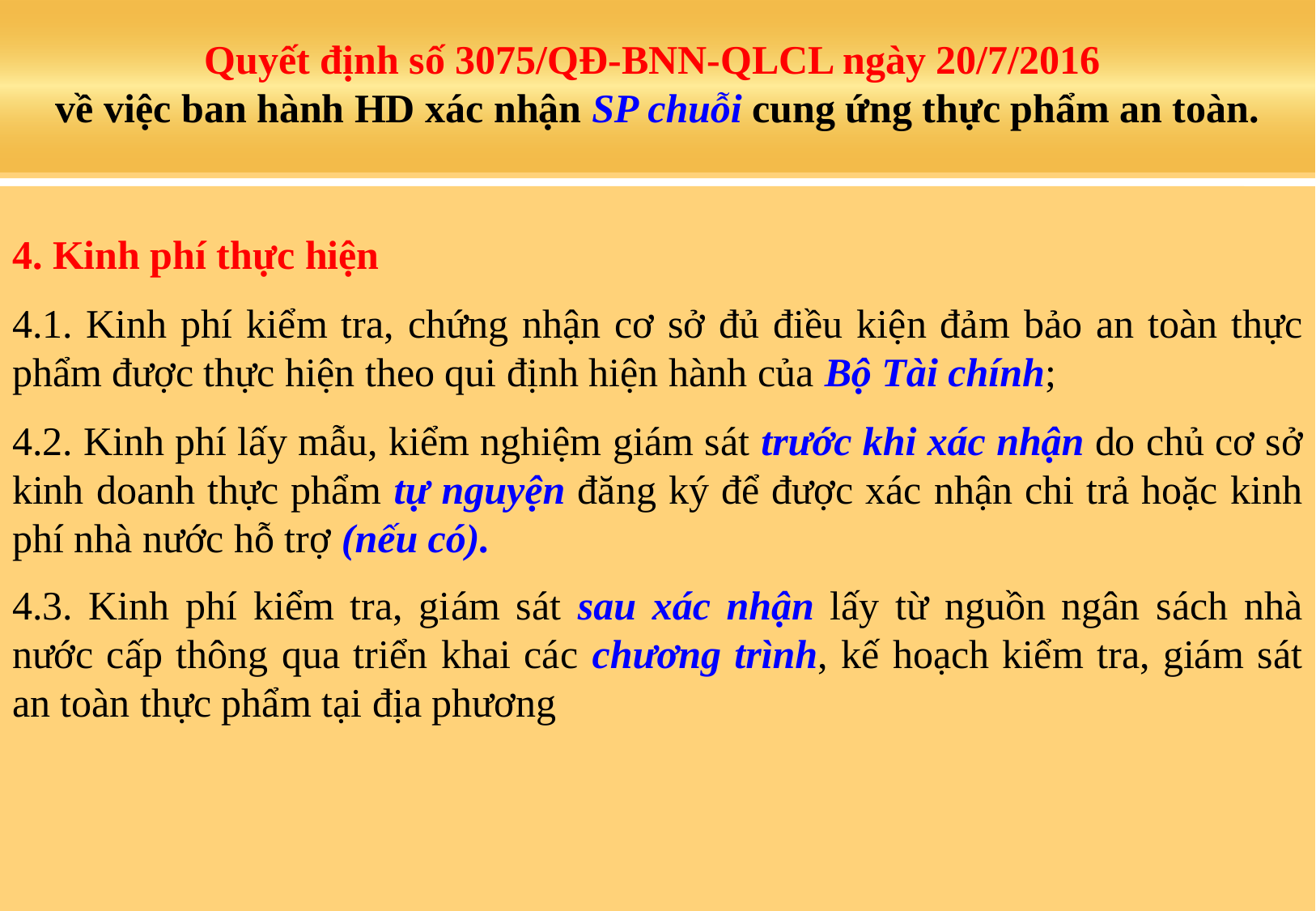

# Quyết định số 3075/QĐ-BNN-QLCL ngày 20/7/2016 về việc ban hành HD xác nhận SP chuỗi cung ứng thực phẩm an toàn.
4. Kinh phí thực hiện
4.1. Kinh phí kiểm tra, chứng nhận cơ sở đủ điều kiện đảm bảo an toàn thực phẩm được thực hiện theo qui định hiện hành của Bộ Tài chính;
4.2. Kinh phí lấy mẫu, kiểm nghiệm giám sát trước khi xác nhận do chủ cơ sở kinh doanh thực phẩm tự nguyện đăng ký để được xác nhận chi trả hoặc kinh phí nhà nước hỗ trợ (nếu có).
4.3. Kinh phí kiểm tra, giám sát sau xác nhận lấy từ nguồn ngân sách nhà nước cấp thông qua triển khai các chương trình, kế hoạch kiểm tra, giám sát an toàn thực phẩm tại địa phương